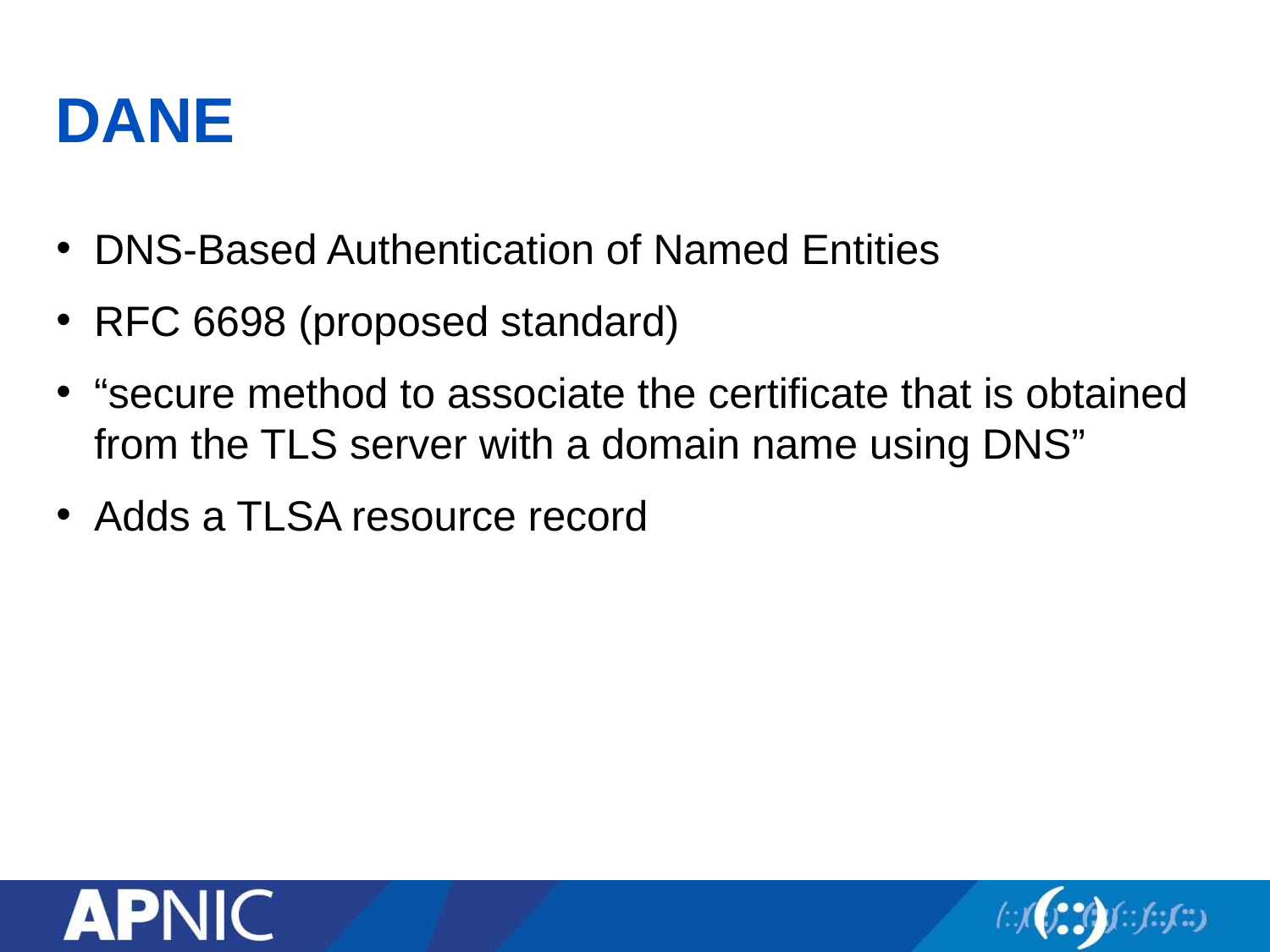

# DANE
DNS-Based Authentication of Named Entities
RFC 6698 (proposed standard)
“secure method to associate the certificate that is obtained from the TLS server with a domain name using DNS”
Adds a TLSA resource record